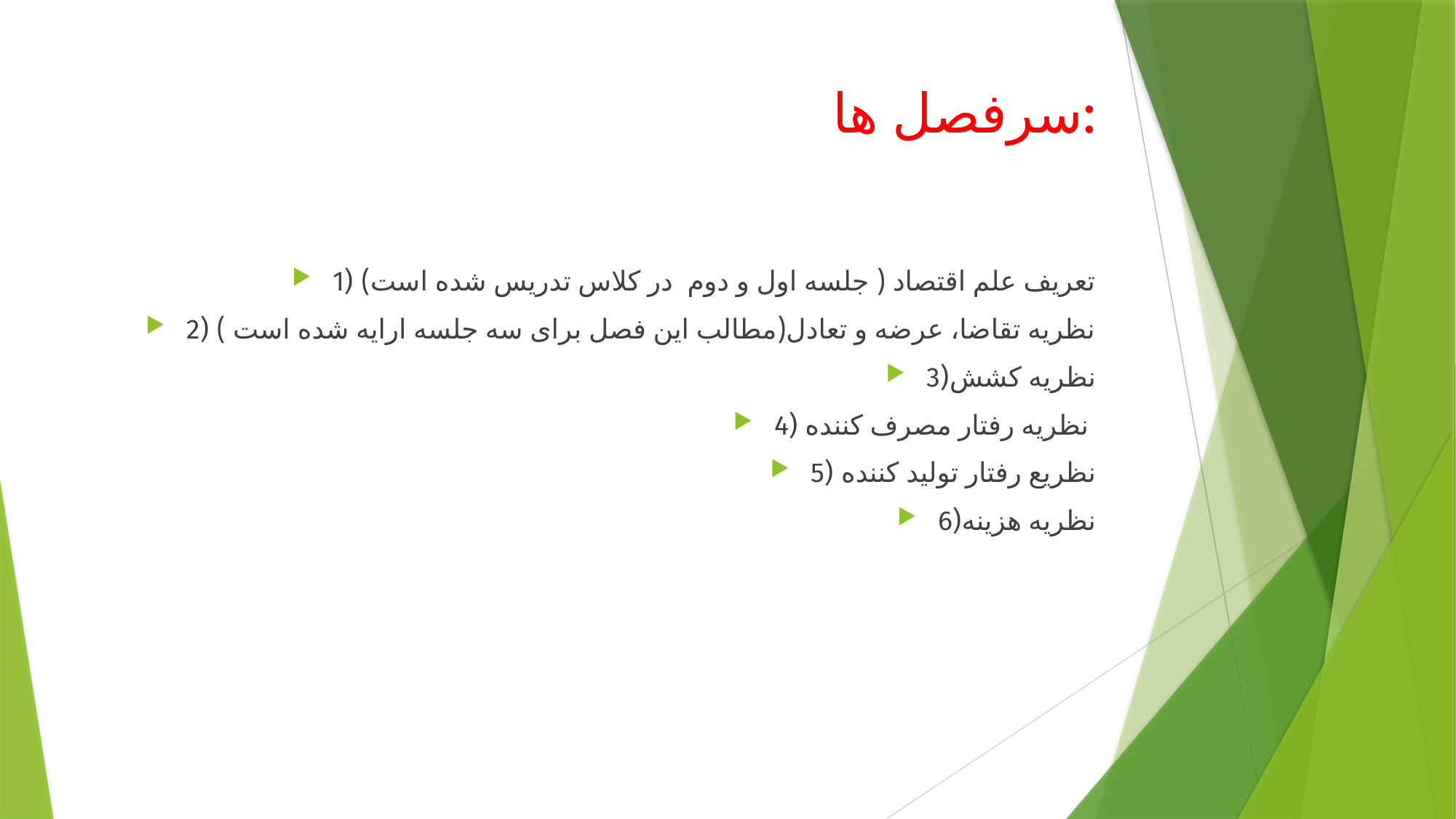

# سرفصل ها:
1) تعریف علم اقتصاد ( جلسه اول و دوم  در کلاس تدریس شده است)
2) نظریه تقاضا، عرضه و تعادل(مطالب این فصل برای سه جلسه ارایه شده است )
3)نظریه کشش
4) نظریه رفتار مصرف کننده
5) نظریع رفتار تولید کننده
6)نظریه هزینه